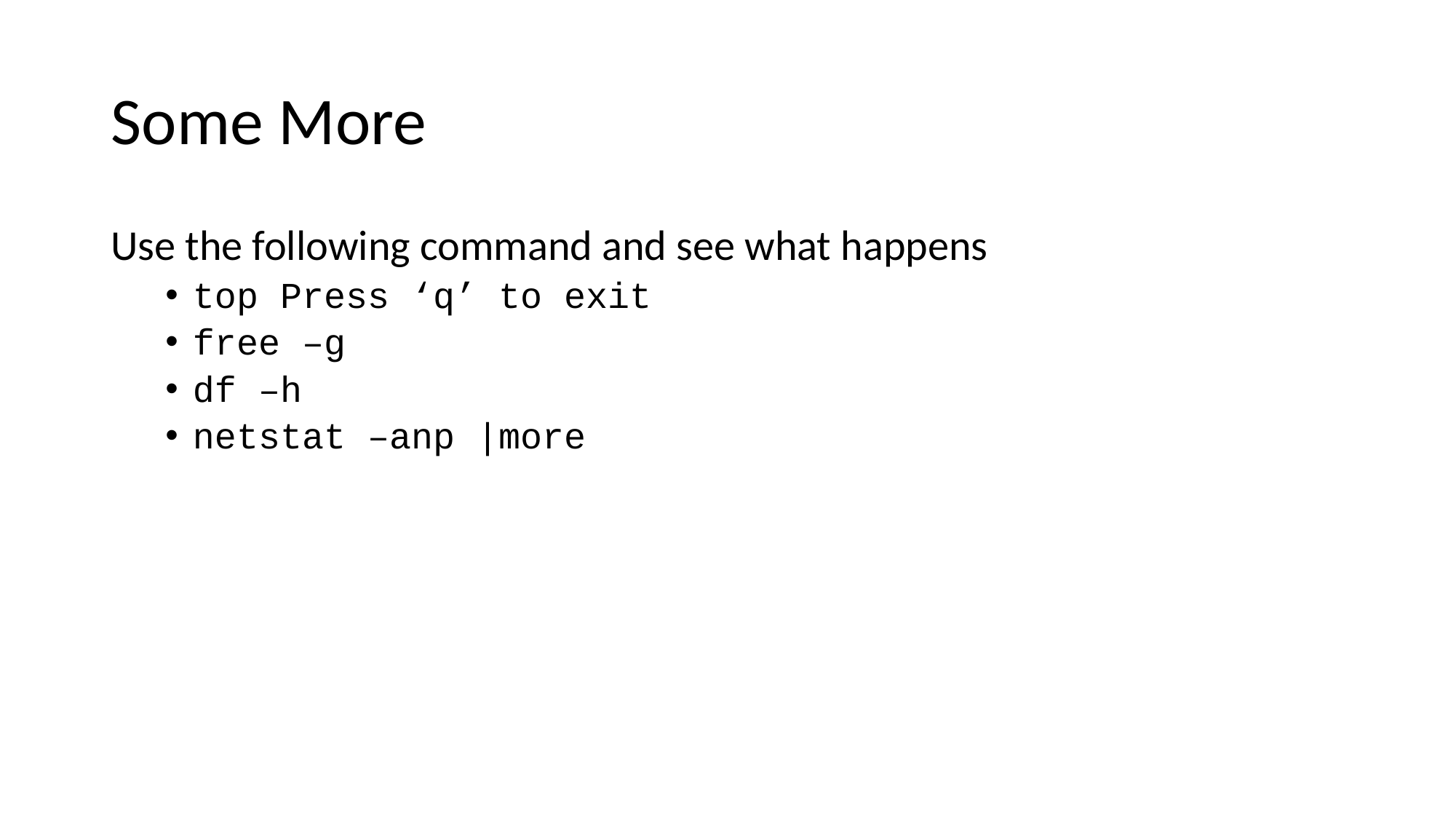

# Some More
Use the following command and see what happens
top Press ‘q’ to exit
free –g
df –h
netstat –anp |more